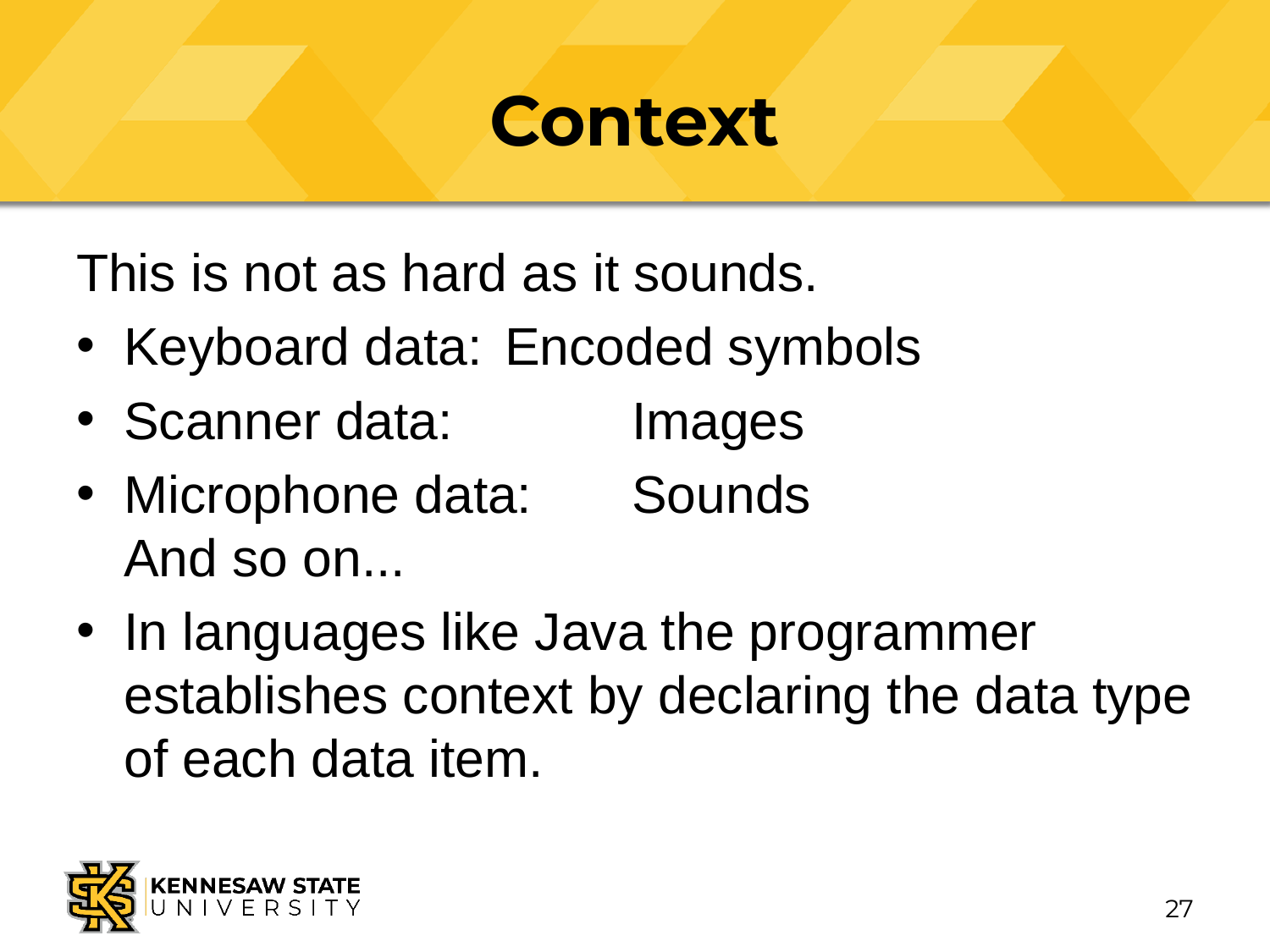

# Context
This is not as hard as it sounds.
Keyboard data:	Encoded symbols
Scanner data:		Images
Microphone data:	Sounds
And so on...
In languages like Java the programmer establishes context by declaring the data type of each data item.
27